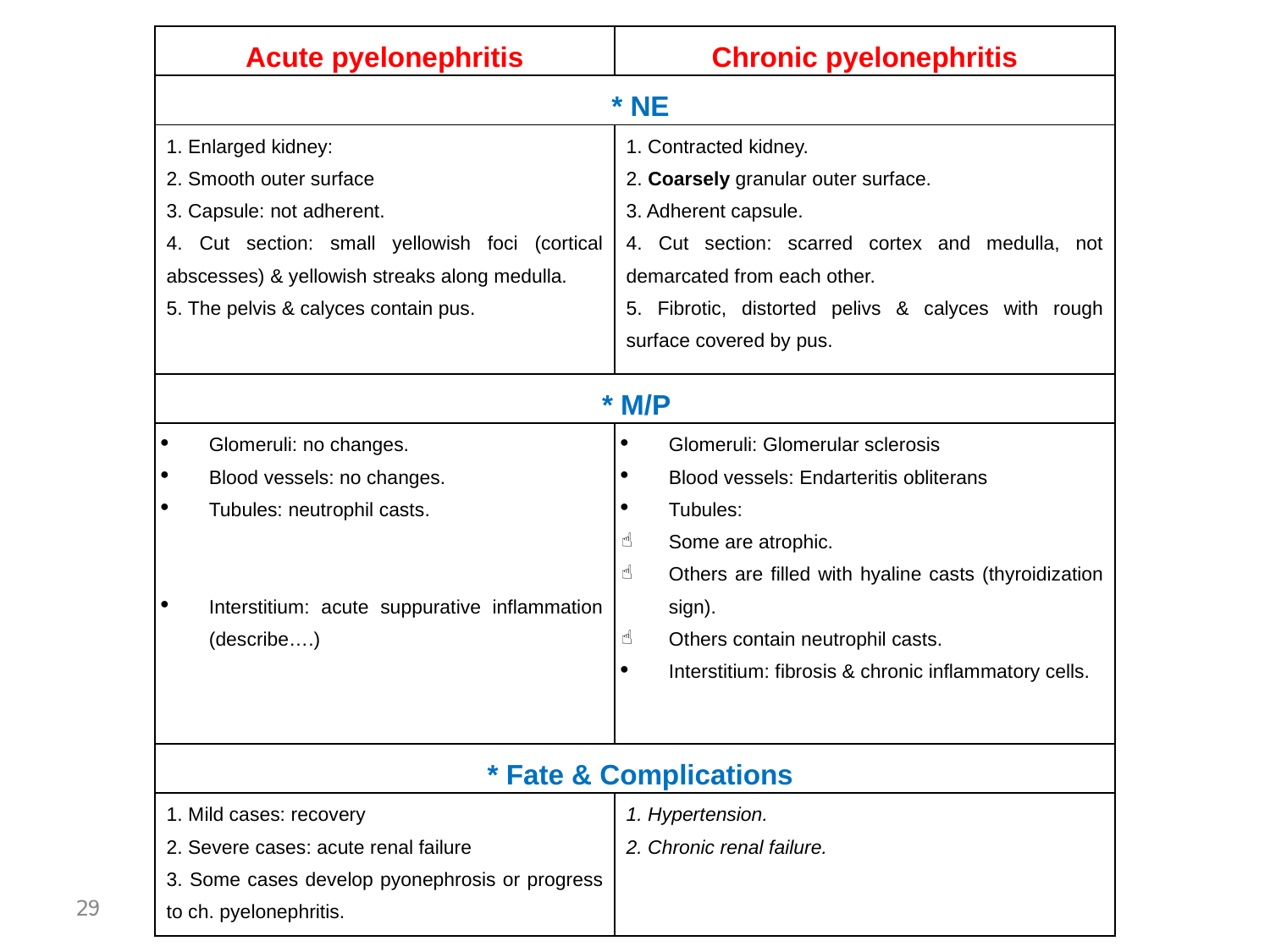

| Acute pyelonephritis | Chronic pyelonephritis |
| --- | --- |
| \* NE |  |
| 1. Enlarged kidney: 2. Smooth outer surface 3. Capsule: not adherent. 4. Cut section: small yellowish foci (cortical abscesses) & yellowish streaks along medulla. 5. The pelvis & calyces contain pus. | 1. Contracted kidney. 2. Coarsely granular outer surface. 3. Adherent capsule. 4. Cut section: scarred cortex and medulla, not demarcated from each other. 5. Fibrotic, distorted pelivs & calyces with rough surface covered by pus. |
| \* M/P |  |
| Glomeruli: no changes. Blood vessels: no changes. Tubules: neutrophil casts.     Interstitium: acute suppurative inflammation (describe….) | Glomeruli: Glomerular sclerosis Blood vessels: Endarteritis obliterans Tubules: Some are atrophic. Others are filled with hyaline casts (thyroidization sign). Others contain neutrophil casts. Interstitium: fibrosis & chronic inflammatory cells. |
| \* Fate & Complications |  |
| 1. Mild cases: recovery 2. Severe cases: acute renal failure 3. Some cases develop pyonephrosis or progress to ch. pyelonephritis. | 1. Hypertension. 2. Chronic renal failure. |
29